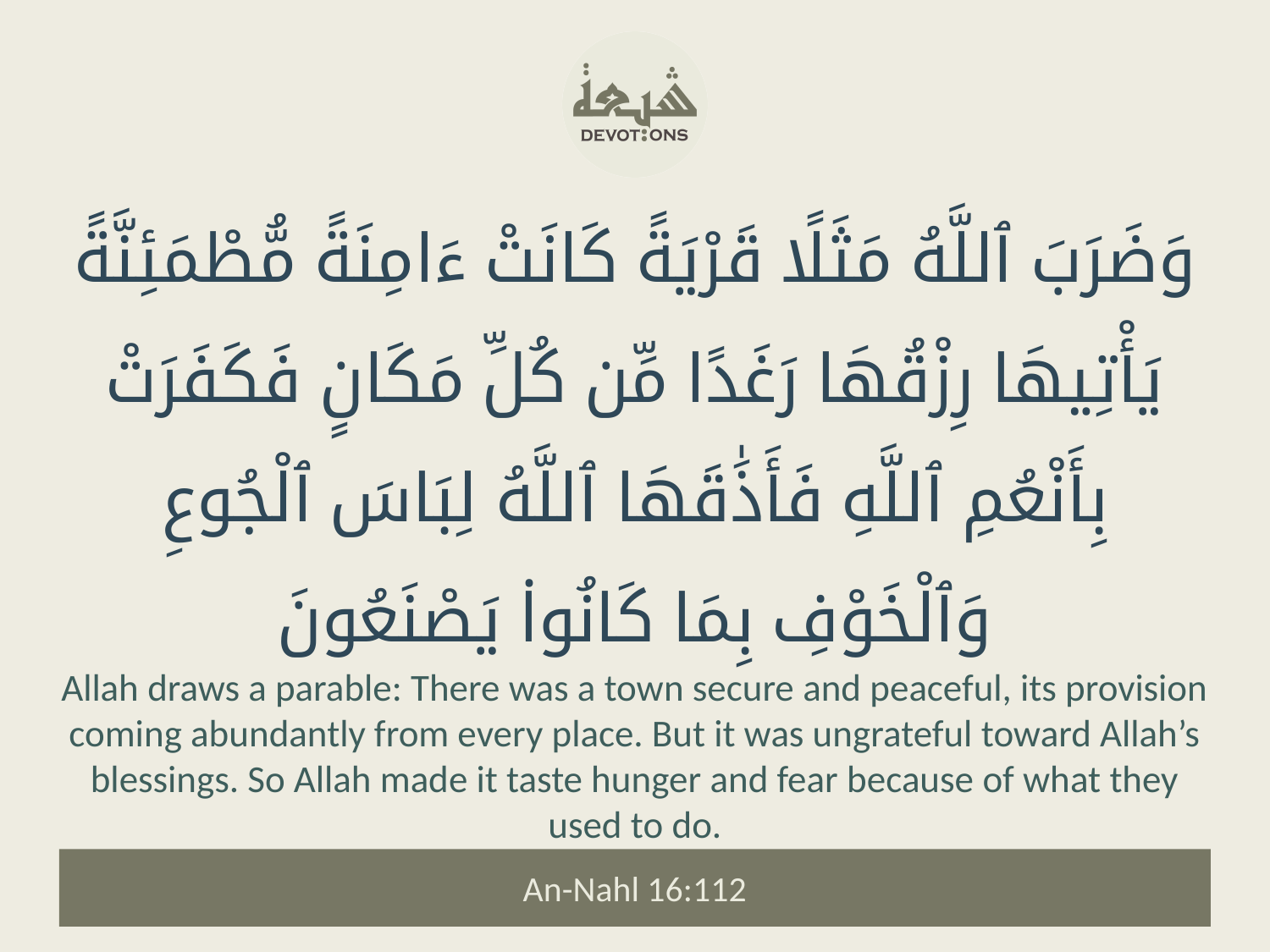

وَضَرَبَ ٱللَّهُ مَثَلًا قَرْيَةً كَانَتْ ءَامِنَةً مُّطْمَئِنَّةً يَأْتِيهَا رِزْقُهَا رَغَدًا مِّن كُلِّ مَكَانٍ فَكَفَرَتْ بِأَنْعُمِ ٱللَّهِ فَأَذَٰقَهَا ٱللَّهُ لِبَاسَ ٱلْجُوعِ وَٱلْخَوْفِ بِمَا كَانُوا۟ يَصْنَعُونَ
Allah draws a parable: There was a town secure and peaceful, its provision coming abundantly from every place. But it was ungrateful toward Allah’s blessings. So Allah made it taste hunger and fear because of what they used to do.
An-Nahl 16:112